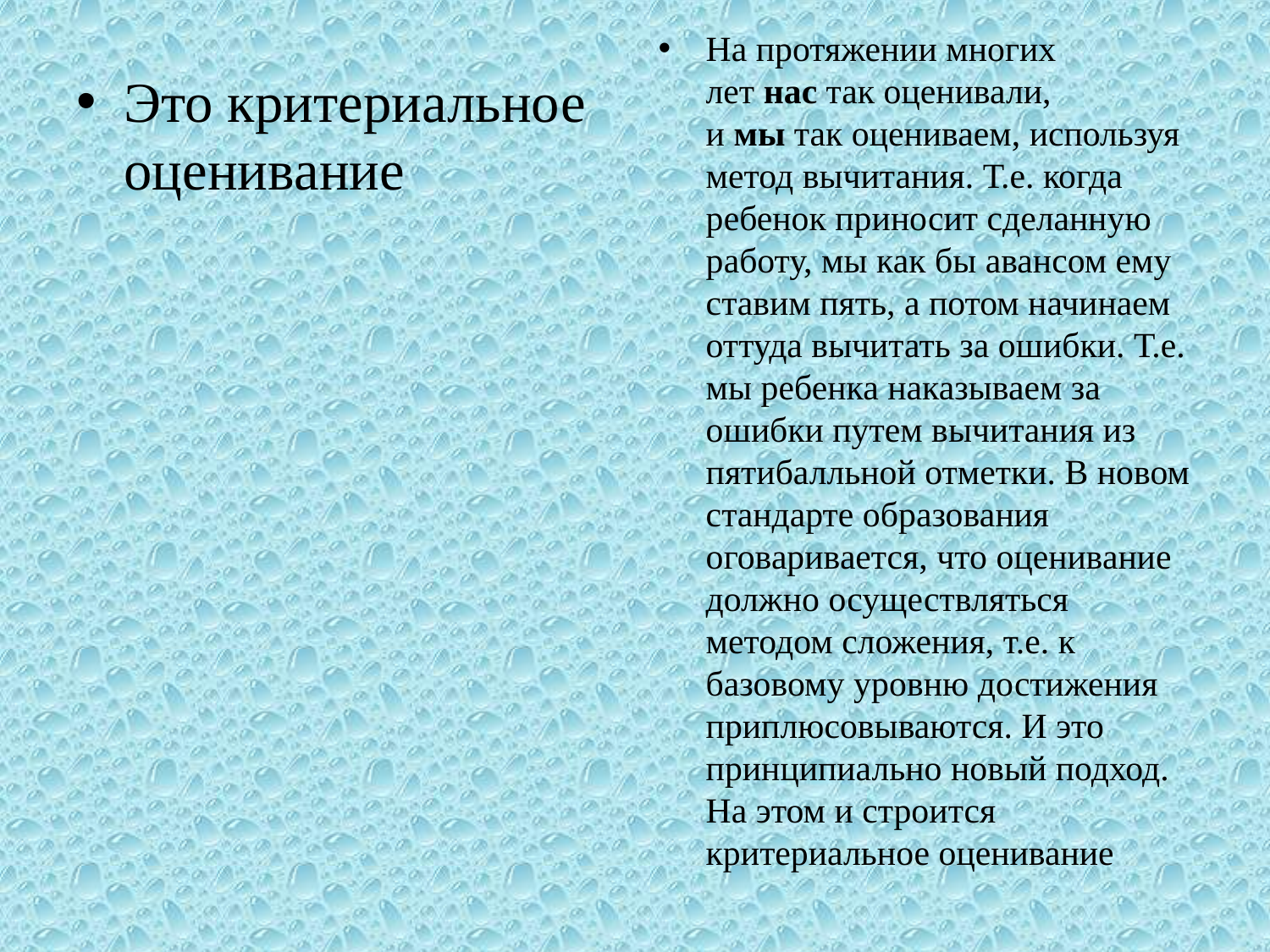

На протяжении многих лет нас так оценивали, и мы так оцениваем, используя метод вычитания. Т.е. когда ребенок приносит сделанную работу, мы как бы авансом ему ставим пять, а потом начинаем оттуда вычитать за ошибки. Т.е. мы ребенка наказываем за ошибки путем вычитания из пятибалльной отметки. В новом стандарте образования оговаривается, что оценивание должно осуществляться методом сложения, т.е. к базовому уровню достижения приплюсовываются. И это принципиально новый подход. На этом и строится критериальное оценивание
Это критериальное оценивание